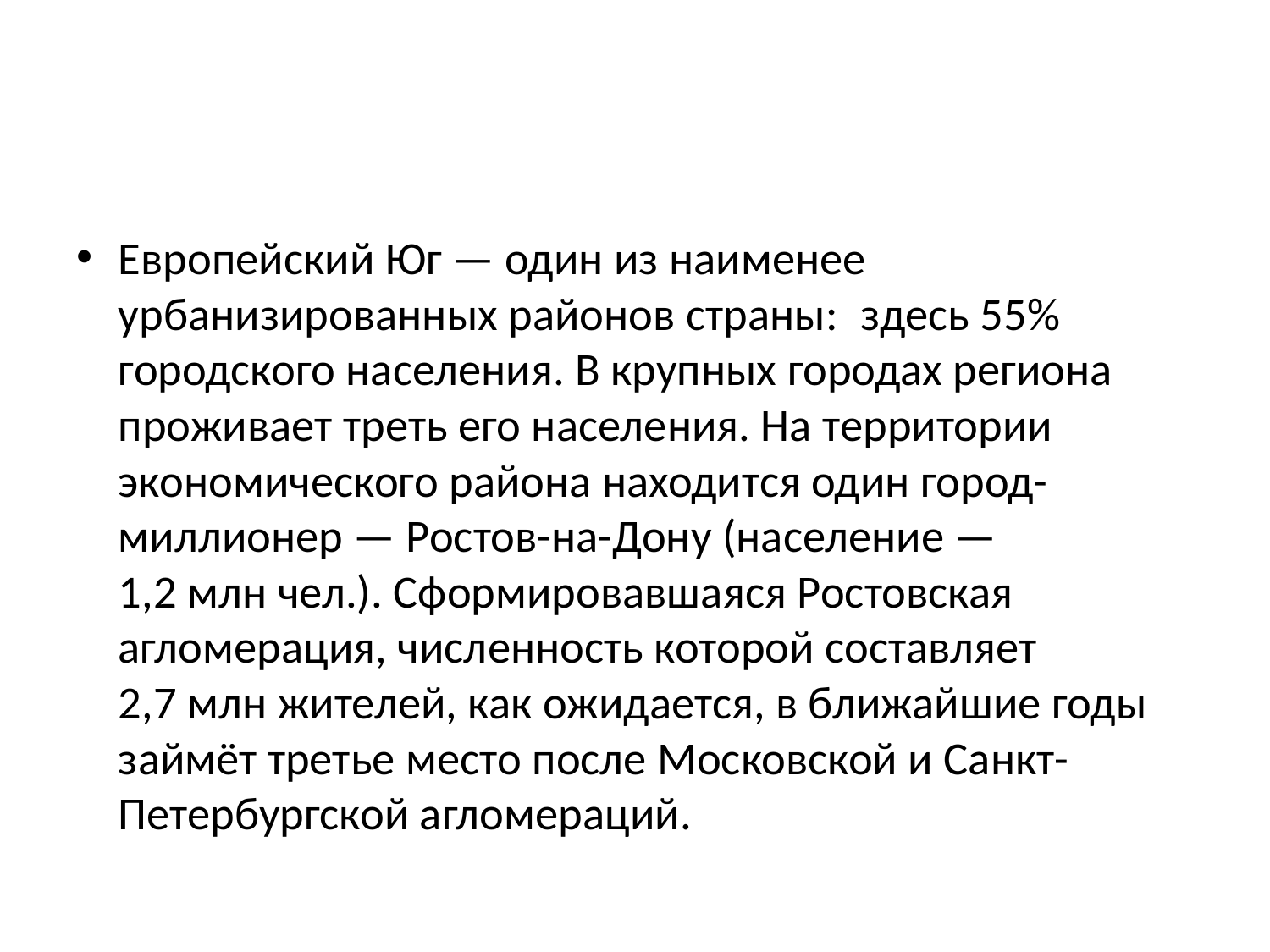

Европейский Юг — один из наименее урбанизированных районов страны:  здесь 55% городского населения. В крупных городах региона проживает треть его населения. На территории экономического района находится один город-миллионер — Ростов-на-Дону (население — 1,2 млн чел.). Сформировавшаяся Ростовская агломерация, численность которой составляет 2,7 млн жителей, как ожидается, в ближайшие годы займёт третье место после Московской и Санкт-Петербургской агломераций.